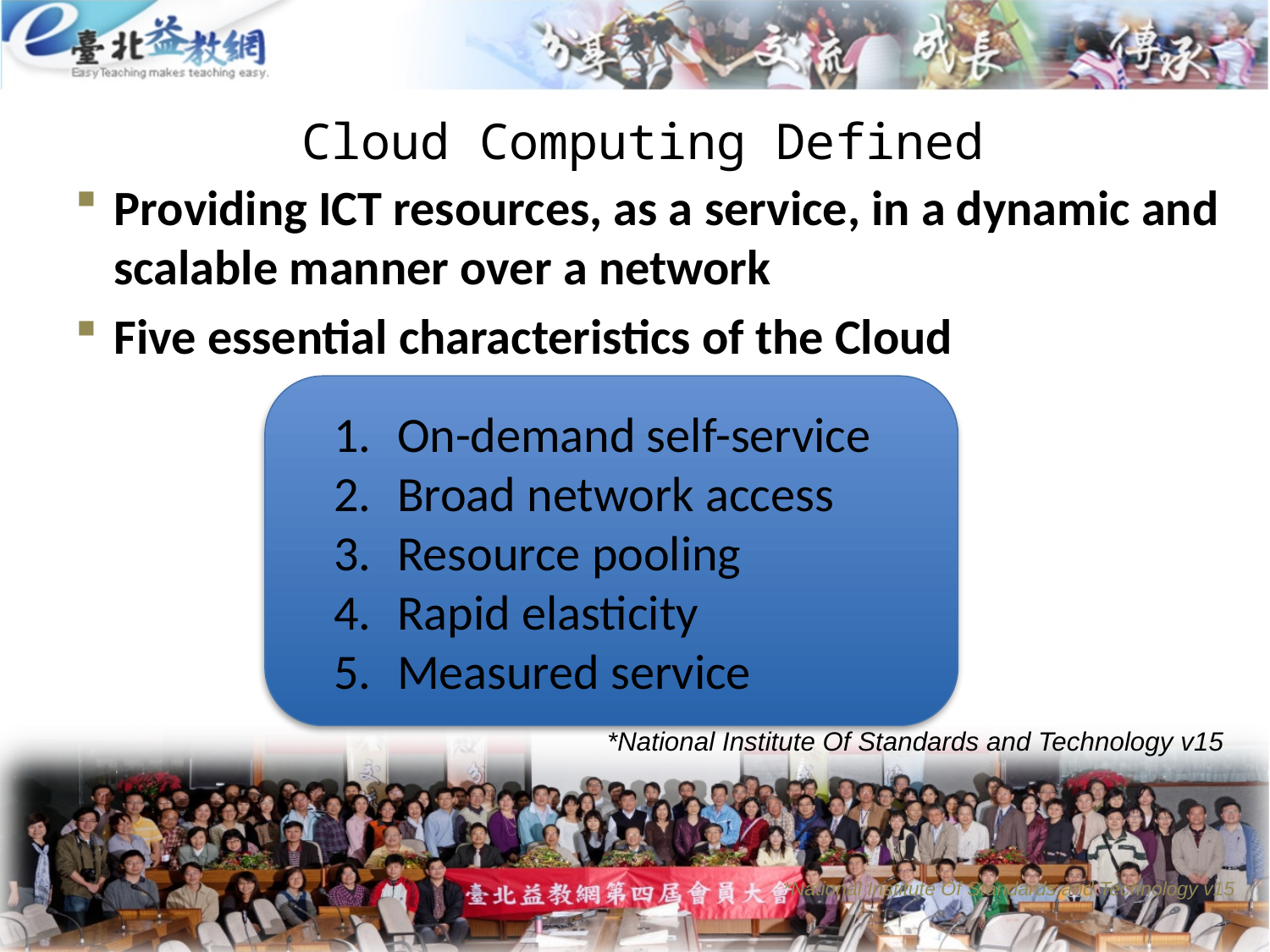

# Cloud Computing Defined
Providing ICT resources, as a service, in a dynamic and scalable manner over a network
Five essential characteristics of the Cloud
On-demand self-service
Broad network access
Resource pooling
Rapid elasticity
Measured service
*National Institute Of Standards and Technology v15
*National Institute Of Standards and Technology v15